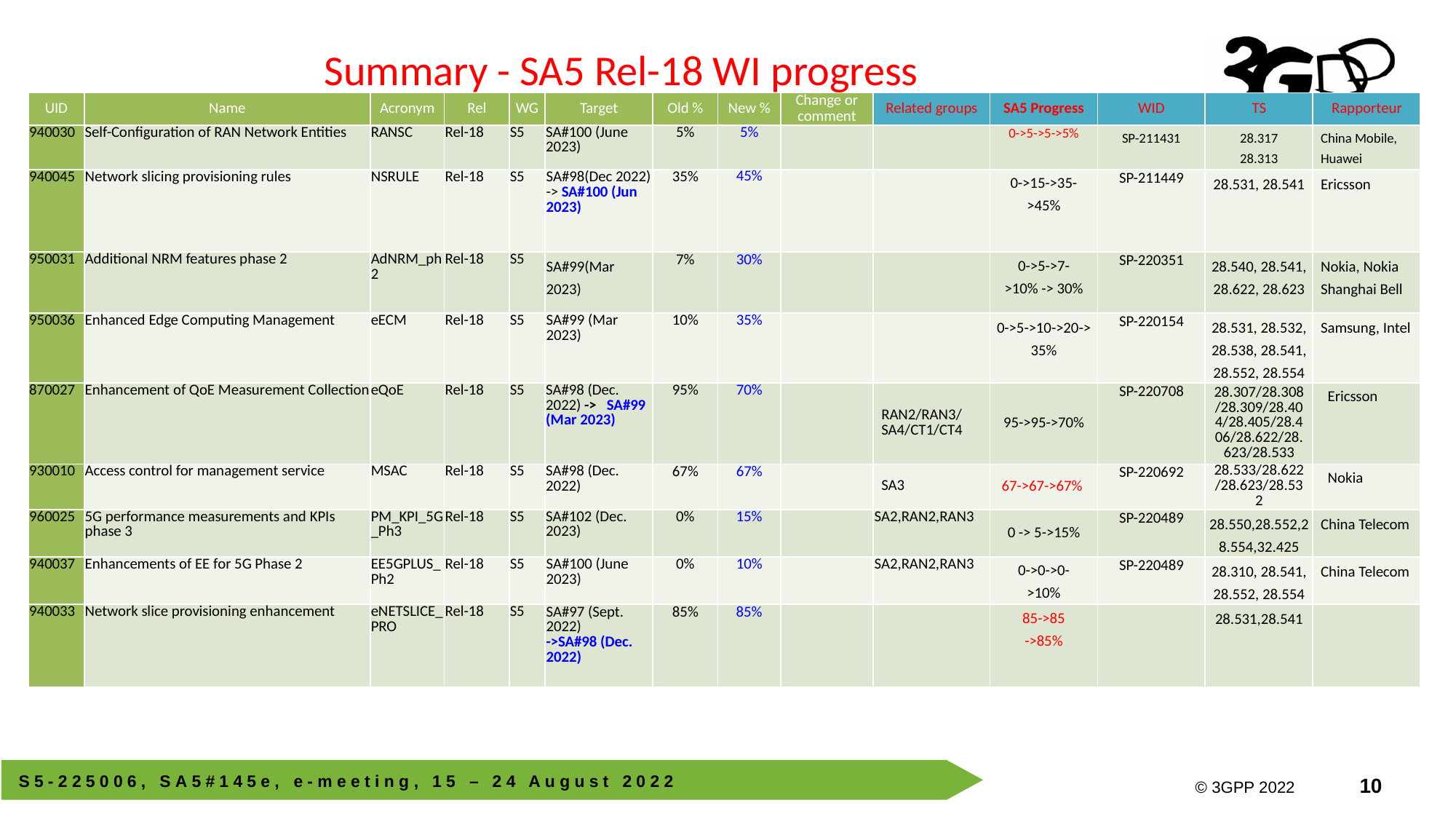

# Summary - SA5 Rel-18 WI progress
| UID | Name | Acronym | Rel | WG | Target | Old % | New % | Change or comment | Related groups | SA5 Progress | WID | TS | Rapporteur |
| --- | --- | --- | --- | --- | --- | --- | --- | --- | --- | --- | --- | --- | --- |
| 940030 | Self-Configuration of RAN Network Entities | RANSC | Rel-18 | S5 | SA#100 (June 2023) | 5% | 5% |  |  | 0->5->5->5% | SP-211431 | 28.317 28.313 | China Mobile, Huawei |
| 940045 | Network slicing provisioning rules | NSRULE | Rel-18 | S5 | SA#98(Dec 2022) -> SA#100 (Jun 2023) | 35% | 45% |  |  | 0->15->35->45% | SP-211449 | 28.531, 28.541 | Ericsson |
| 950031 | Additional NRM features phase 2 | AdNRM\_ph2 | Rel-18 | S5 | SA#99(Mar 2023) | 7% | 30% |  |  | 0->5->7->10% -> 30% | SP-220351 | 28.540, 28.541, 28.622, 28.623 | Nokia, Nokia Shanghai Bell |
| 950036 | Enhanced Edge Computing Management | eECM | Rel-18 | S5 | SA#99 (Mar 2023) | 10% | 35% |  |  | 0->5->10->20-> 35% | SP-220154 | 28.531, 28.532, 28.538, 28.541, 28.552, 28.554 | Samsung, Intel |
| 870027 | Enhancement of QoE Measurement Collection | eQoE | Rel-18 | S5 | SA#98 (Dec. 2022) -> SA#99 (Mar 2023) | 95% | 70% |  | RAN2/RAN3/SA4/CT1/CT4 | 95->95->70% | SP-220708 | 28.307/28.308/28.309/28.404/28.405/28.406/28.622/28.623/28.533 | Ericsson |
| 930010 | Access control for management service | MSAC | Rel-18 | S5 | SA#98 (Dec. 2022) | 67% | 67% |  | SA3 | 67->67->67% | SP-220692 | 28.533/28.622/28.623/28.532 | Nokia |
| 960025 | 5G performance measurements and KPIs phase 3 | PM\_KPI\_5G\_Ph3 | Rel-18 | S5 | SA#102 (Dec. 2023) | 0% | 15% |  | SA2,RAN2,RAN3 | 0 -> 5->15% | SP-220489 | 28.550,28.552,28.554,32.425 | China Telecom |
| 940037 | Enhancements of EE for 5G Phase 2 | EE5GPLUS\_Ph2 | Rel-18 | S5 | SA#100 (June 2023) | 0% | 10% |  | SA2,RAN2,RAN3 | 0->0->0->10% | SP-220489 | 28.310, 28.541, 28.552, 28.554 | China Telecom |
| 940033 | Network slice provisioning enhancement | eNETSLICE\_PRO | Rel-18 | S5 | SA#97 (Sept. 2022) ->SA#98 (Dec. 2022) | 85% | 85% |  |  | 85->85 ->85% |  | 28.531,28.541 |  |